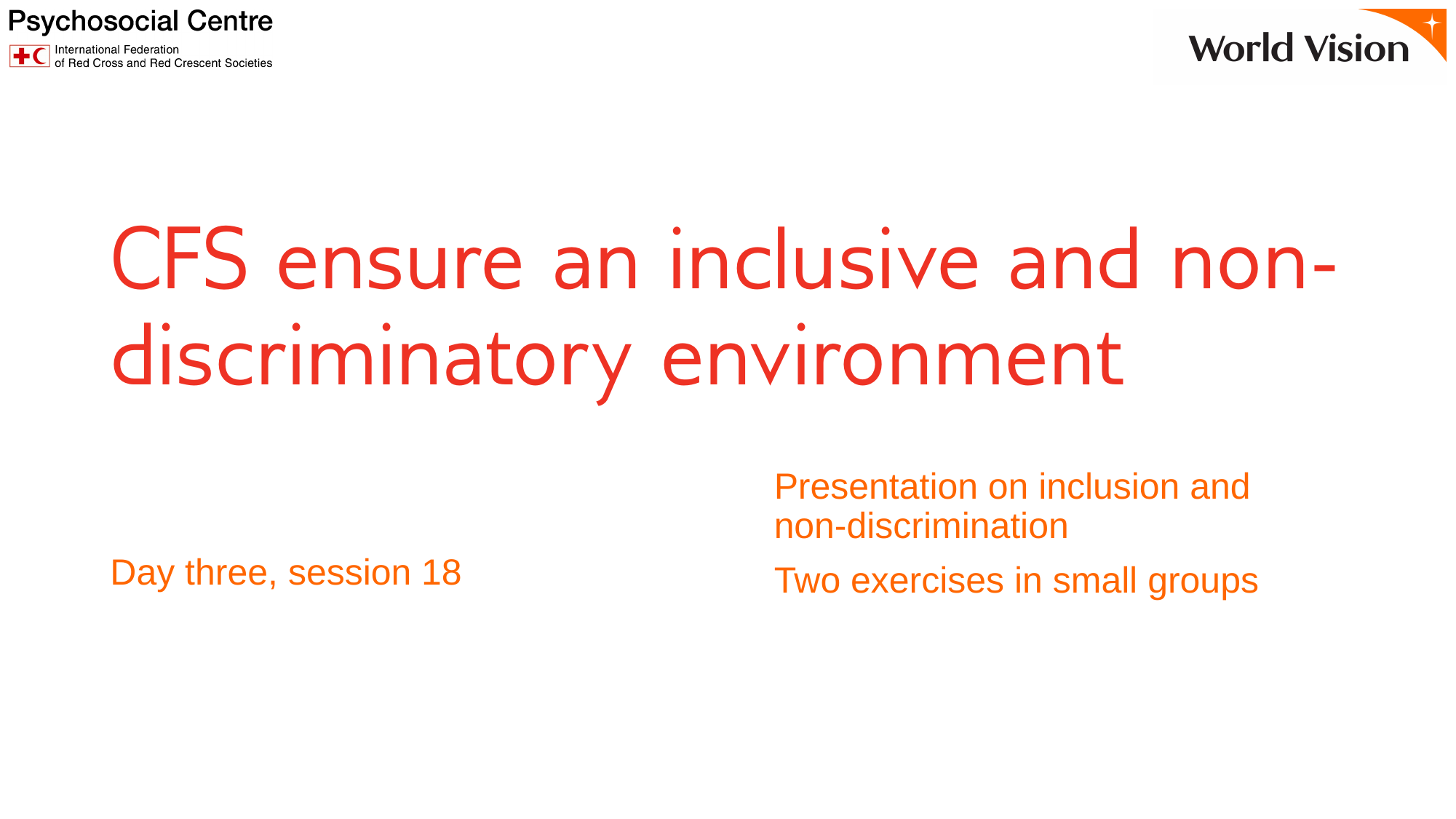

# CFS ensure an inclusive and non-discriminatory environment
Presentation on inclusion and non-discrimination
Two exercises in small groups
Day three, session 18